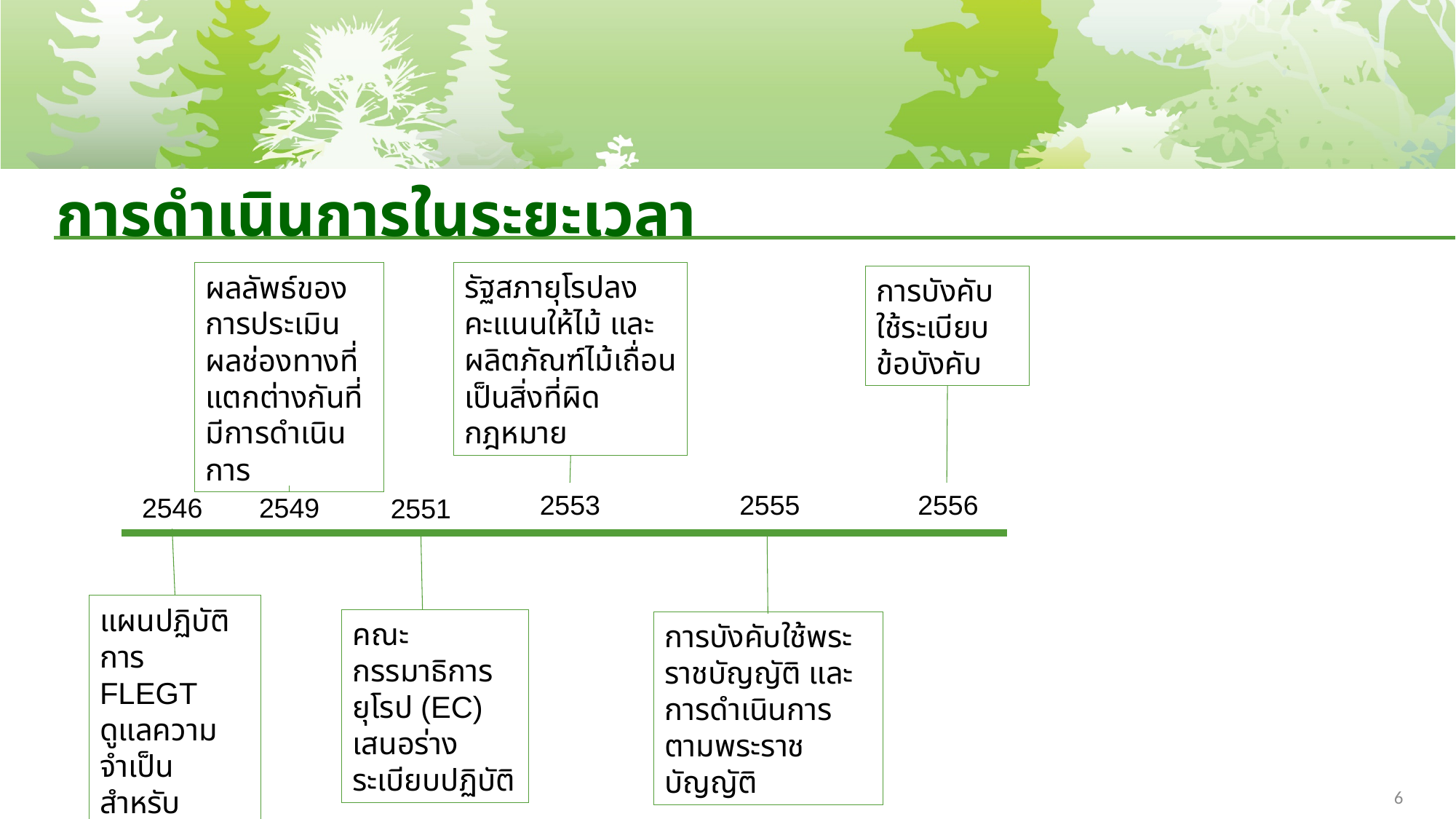

การดำเนินการในระยะเวลา
รัฐสภายุโรปลงคะแนนให้ไม้ และผลิตภัณฑ์ไม้เถื่อนเป็นสิ่งที่ผิดกฎหมาย
ผลลัพธ์ของการประเมินผลช่องทางที่แตกต่างกันที่มีการดำเนินการ
การบังคับใช้ระเบียบข้อบังคับ
2553
2555
2556
2546
2549
2551
แผนปฏิบัติการ FLEGT ดูแลความจำเป็นสำหรับแนวทางกฎหมายเพิ่มเติม
คณะกรรมาธิการยุโรป (EC) เสนอร่างระเบียบปฏิบัติ
การบังคับใช้พระราชบัญญัติ และการดำเนินการตามพระราชบัญญัติ
6